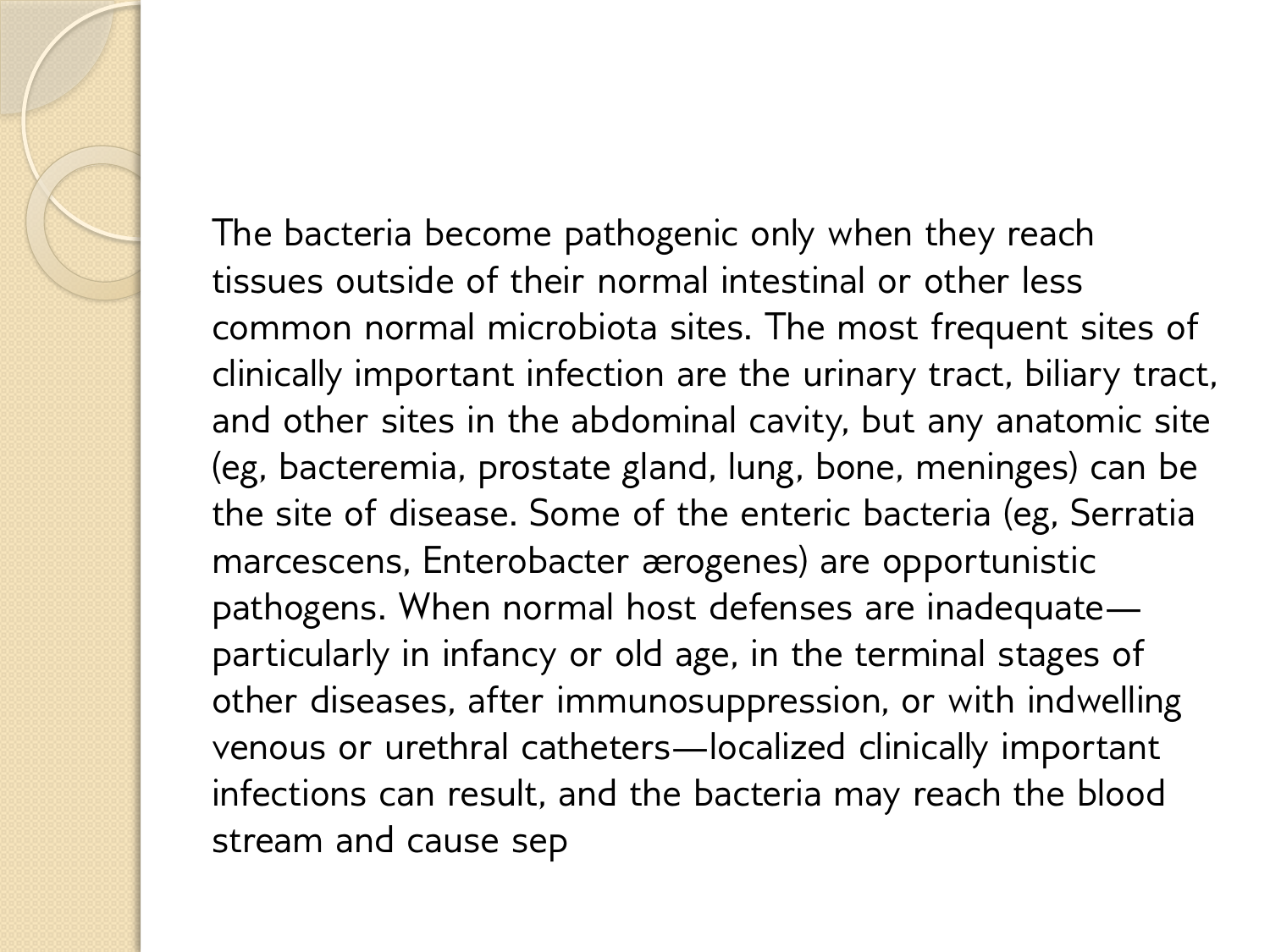

The bacteria become pathogenic only when they reach tissues outside of their normal intestinal or other less common normal microbiota sites. The most frequent sites of clinically important infection are the urinary tract, biliary tract, and other sites in the abdominal cavity, but any anatomic site (eg, bacteremia, prostate gland, lung, bone, meninges) can be the site of disease. Some of the enteric bacteria (eg, Serratia marcescens, Enterobacter aerogenes) are opportunistic pathogens. When normal host defenses are inadequate—particularly in infancy or old age, in the terminal stages of other diseases, after immunosuppression, or with indwelling venous or urethral catheters—localized clinically important infections can result, and the bacteria may reach the blood stream and cause sep